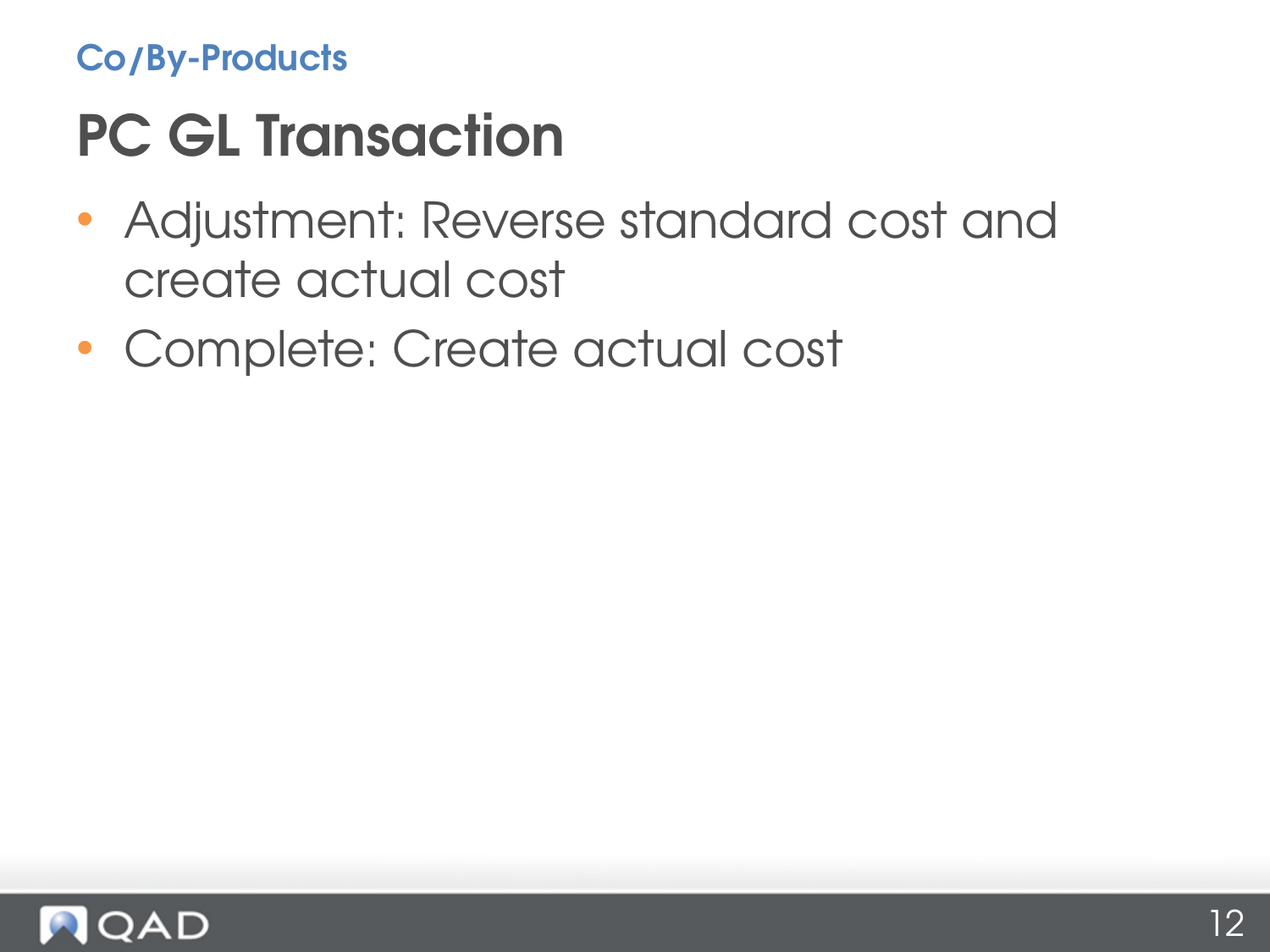

Co/By-Products
# PC GL Transaction
Adjustment: Reverse standard cost and create actual cost
Complete: Create actual cost

12